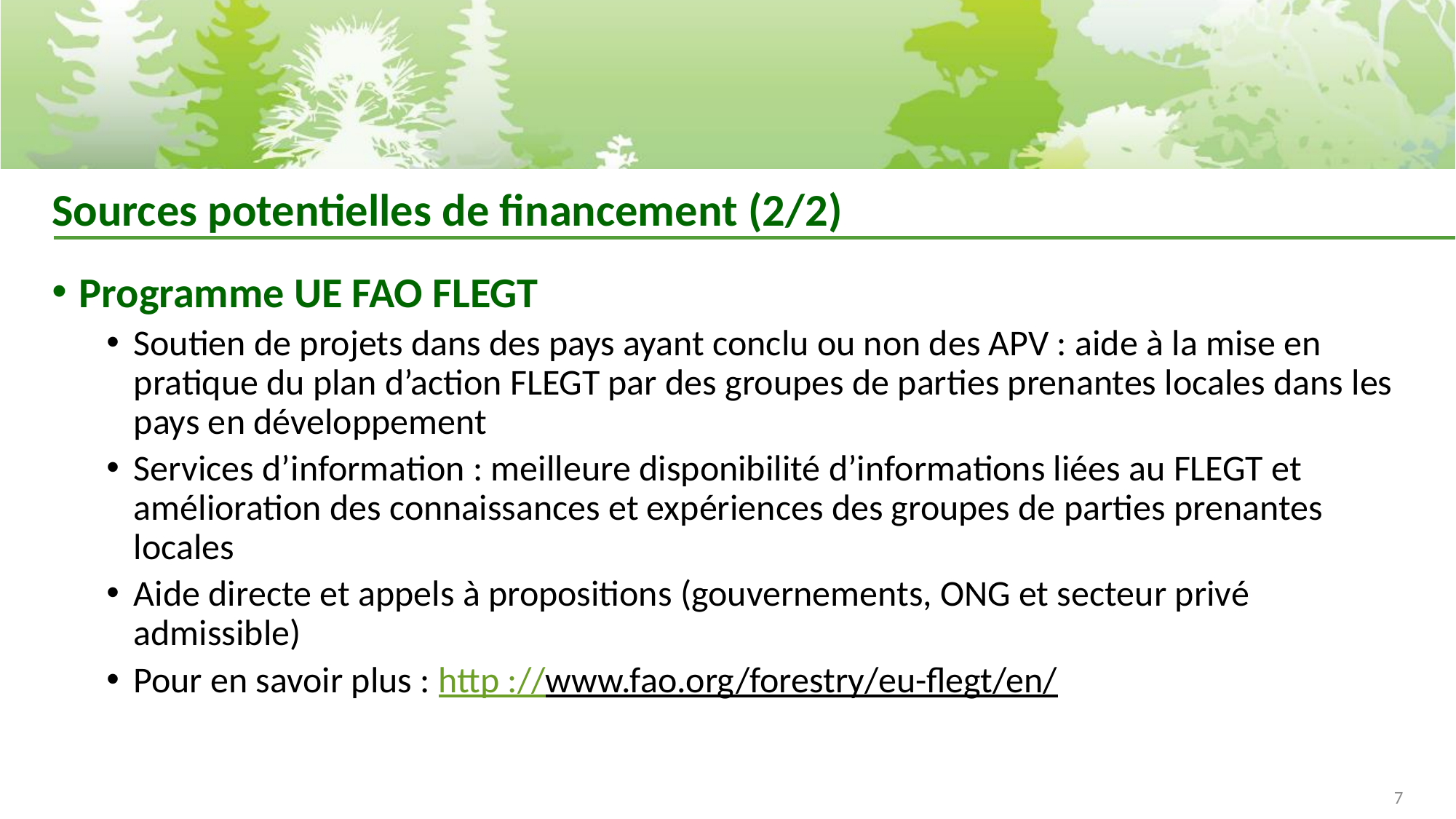

# Sources potentielles de financement (2/2)
Programme UE FAO FLEGT
Soutien de projets dans des pays ayant conclu ou non des APV : aide à la mise en pratique du plan d’action FLEGT par des groupes de parties prenantes locales dans les pays en développement
Services d’information : meilleure disponibilité d’informations liées au FLEGT et amélioration des connaissances et expériences des groupes de parties prenantes locales
Aide directe et appels à propositions (gouvernements, ONG et secteur privé admissible)
Pour en savoir plus : http ://www.fao.org/forestry/eu-flegt/en/
7